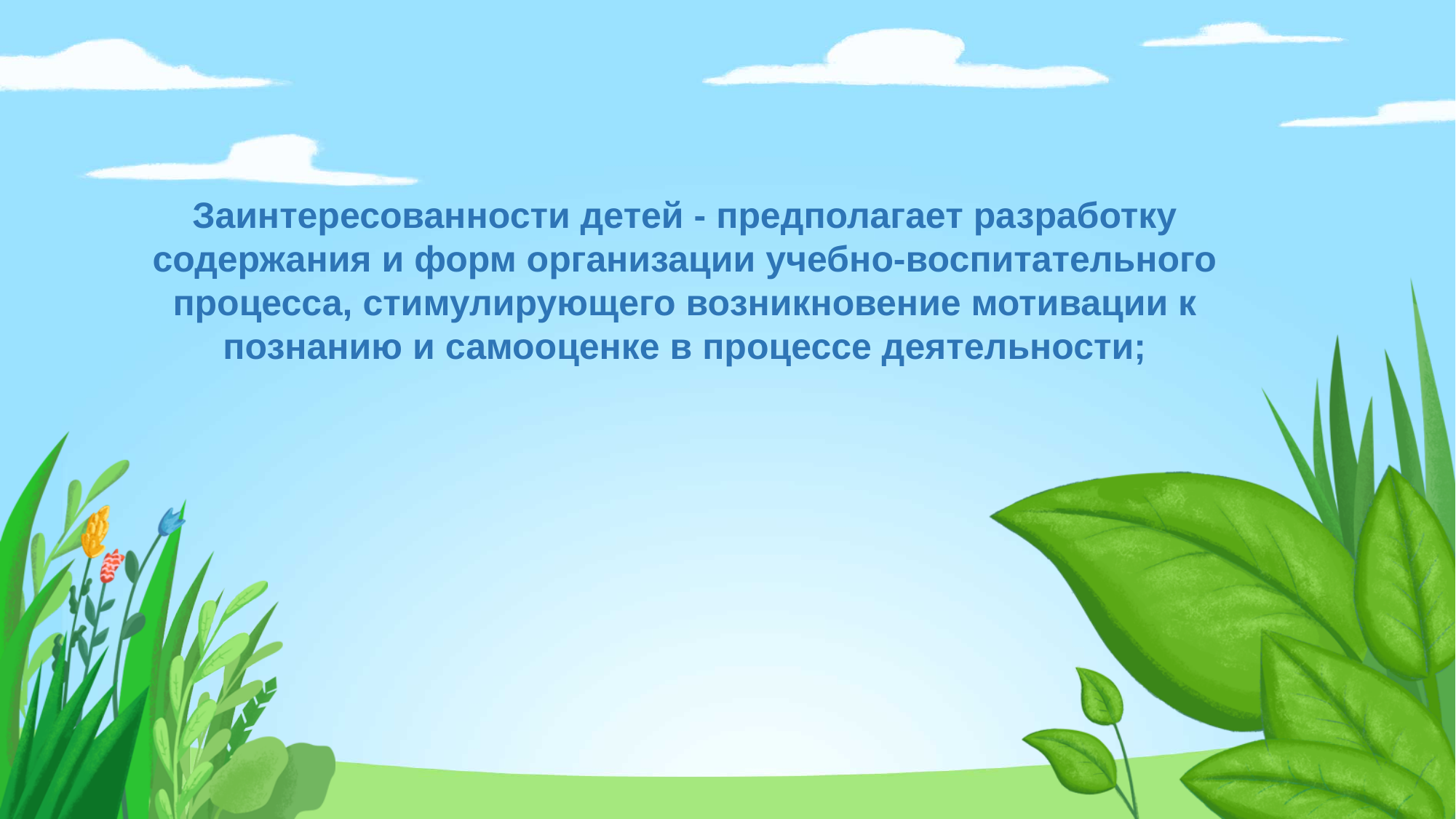

Заинтересованности детей - предполагает разработку содержания и форм организации учебно-воспитательного процесса, стимулирующего возникновение мотивации к познанию и самооценке в процессе деятельности;